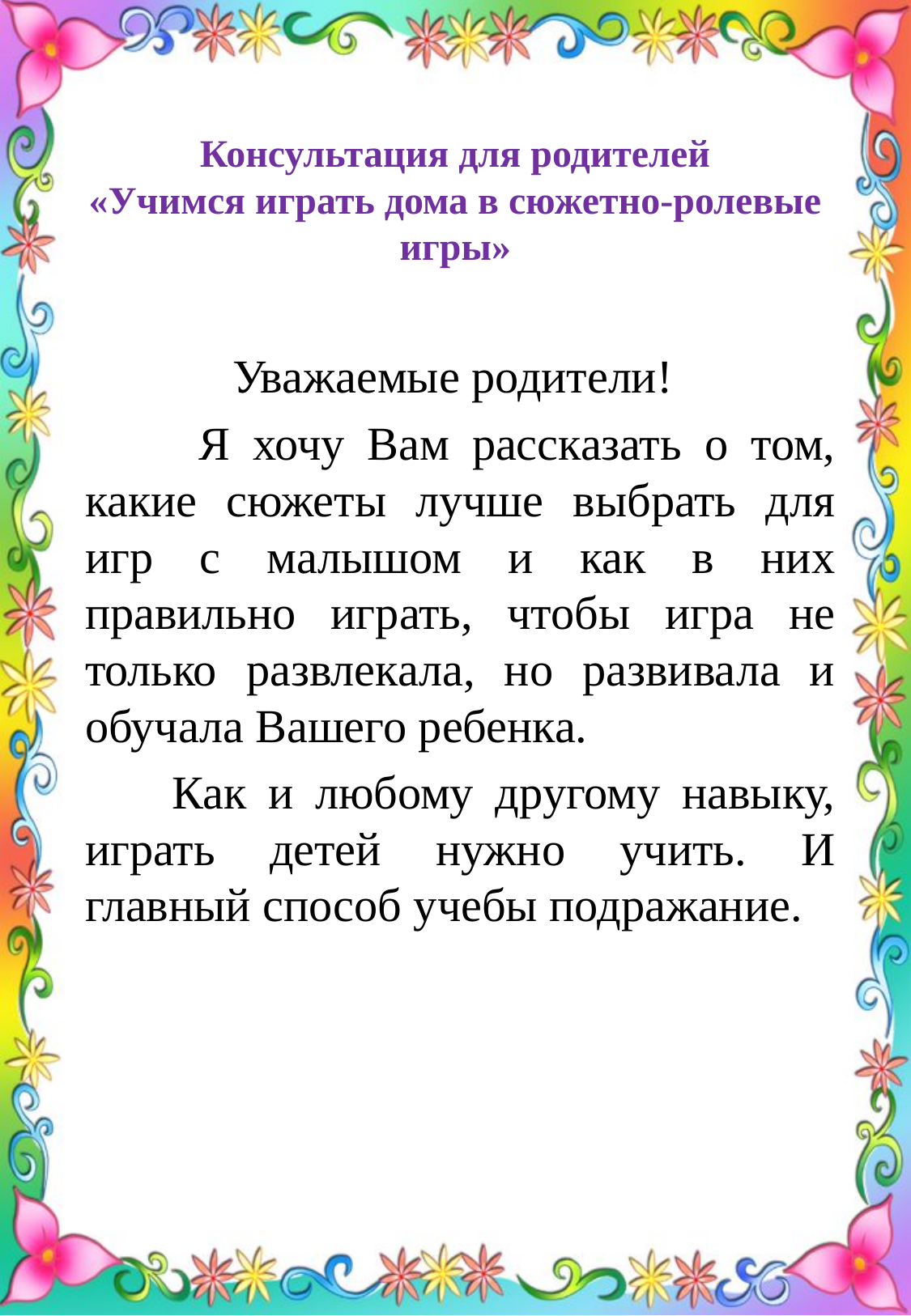

# Консультация для родителей «Учимся играть дома в сюжетно-ролевые игры»
           Уважаемые родители!
     Я хочу Вам рассказать о том, какие сюжеты лучше выбрать для игр с малышом и как в них правильно играть, чтобы игра не только развлекала, но развивала и обучала Вашего ребенка.
    Как и любому другому навыку, играть детей нужно учить. И главный способ учебы подражание.